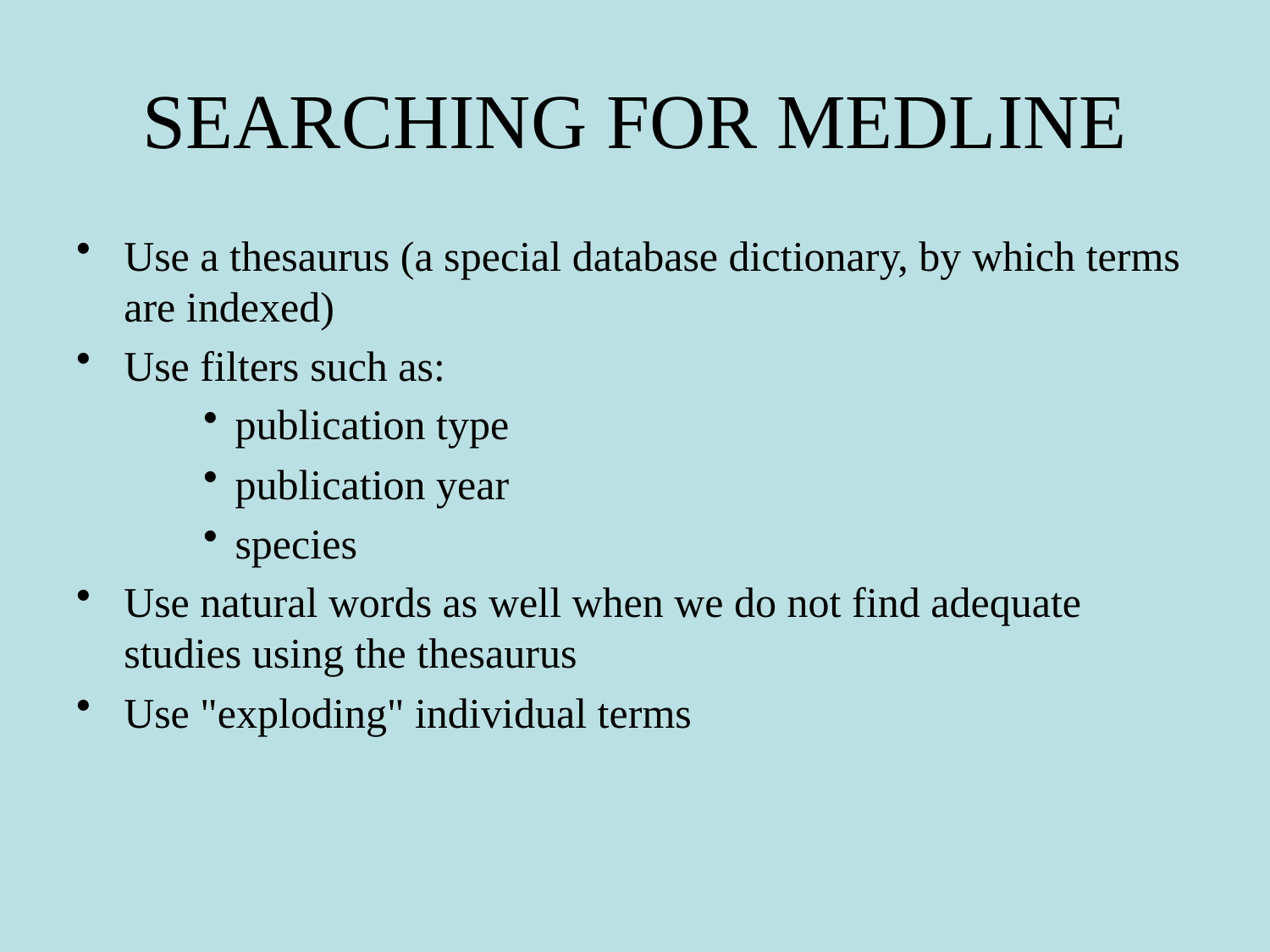

# SEARCHING FOR MEDLINE
Use a thesaurus (a special database dictionary, by which terms are indexed)
Use filters such as:
publication type
publication year
species
Use natural words as well when we do not find adequate studies using the thesaurus
Use "exploding" individual terms